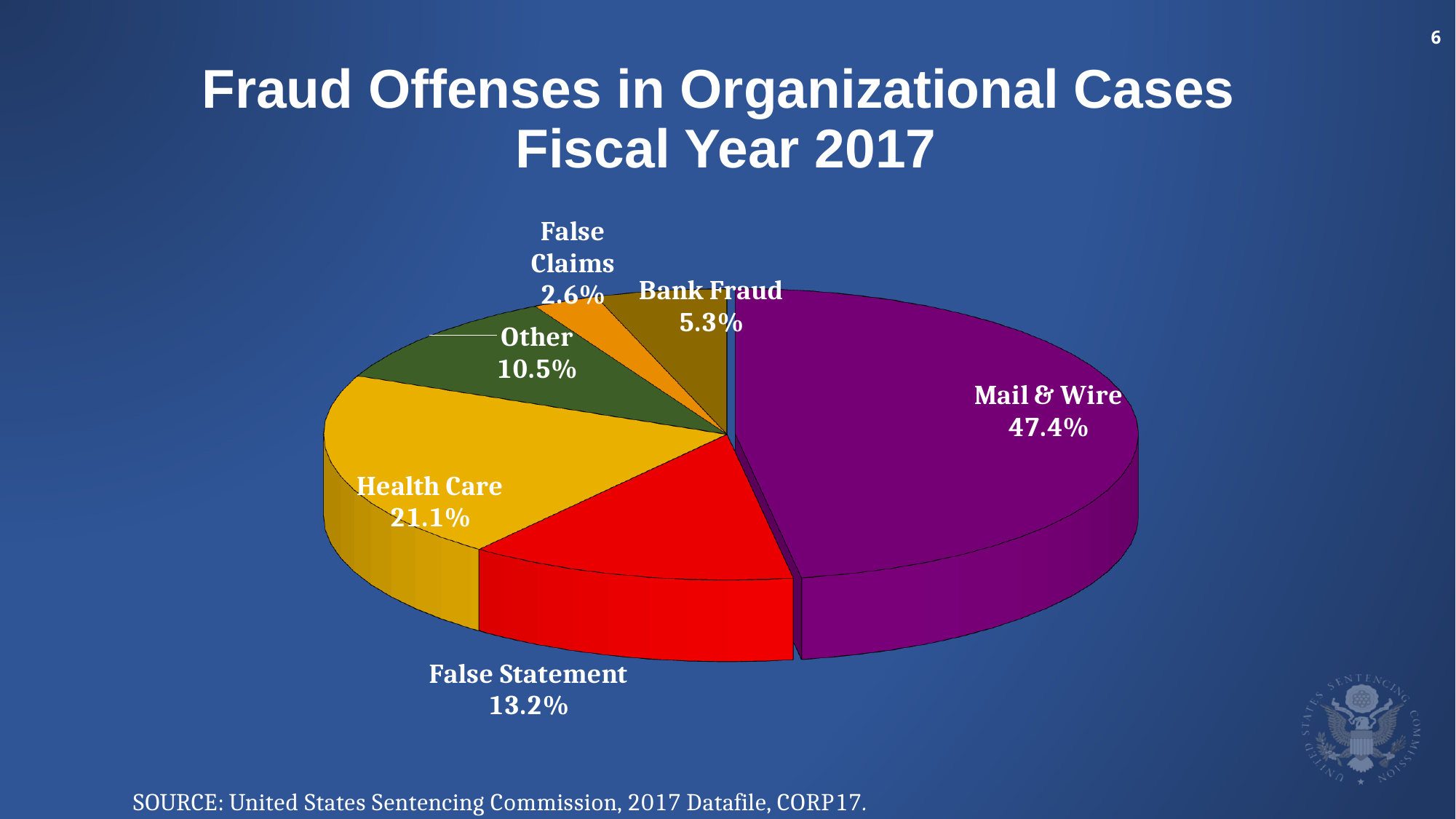

# Fraud Offenses in Organizational Cases Fiscal Year 2017

[unsupported chart]

SOURCE: United States Sentencing Commission, 2017 Datafile, CORP17.